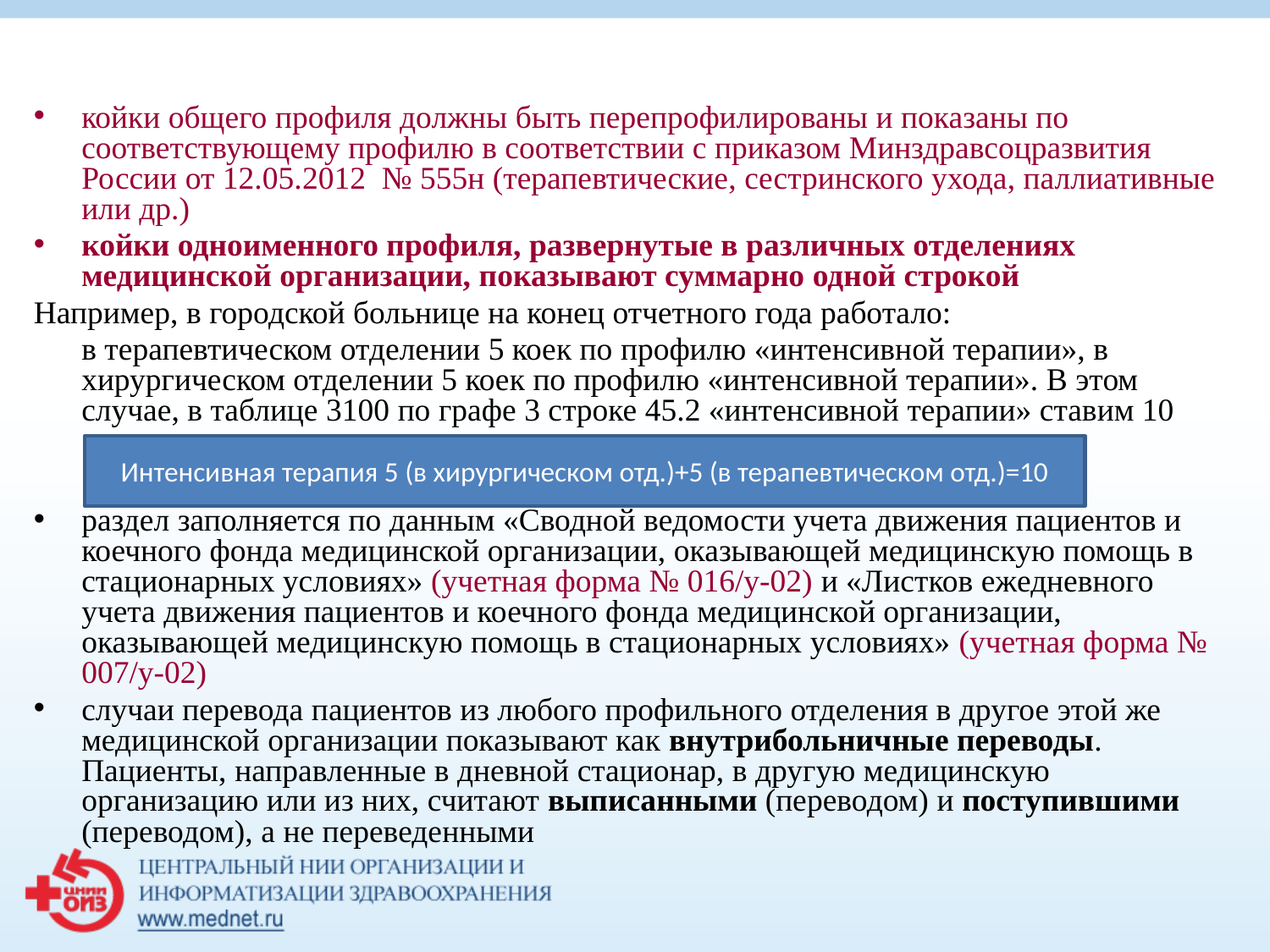

койки общего профиля должны быть перепрофилированы и показаны по соответствующему профилю в соответствии с приказом Минздравсоцразвития России от 12.05.2012  № 555н (терапевтические, сестринского ухода, паллиативные или др.)
койки одноименного профиля, развернутые в различных отделениях медицинской организации, показывают суммарно одной строкой
Например, в городской больнице на конец отчетного года работало:
в терапевтическом отделении 5 коек по профилю «интенсивной терапии», в хирургическом отделении 5 коек по профилю «интенсивной терапии». В этом случае, в таблице 3100 по графе 3 строке 45.2 «интенсивной терапии» ставим 10

раздел заполняется по данным «Сводной ведомости учета движения пациентов и коечного фонда медицинской организации, оказывающей медицинскую помощь в стационарных условиях» (учетная форма № 016/у-02) и «Листков ежедневного учета движения пациентов и коечного фонда медицинской организации, оказывающей медицинскую помощь в стационарных условиях» (учетная форма № 007/у-02)
случаи перевода пациентов из любого профильного отделения в другое этой же медицинской организации показывают как внутрибольничные переводы. Пациенты, направленные в дневной стационар, в другую медицинскую организацию или из них, считают выписанными (переводом) и поступившими (переводом), а не переведенными
Интенсивная терапия 5 (в хирургическом отд.)+5 (в терапевтическом отд.)=10